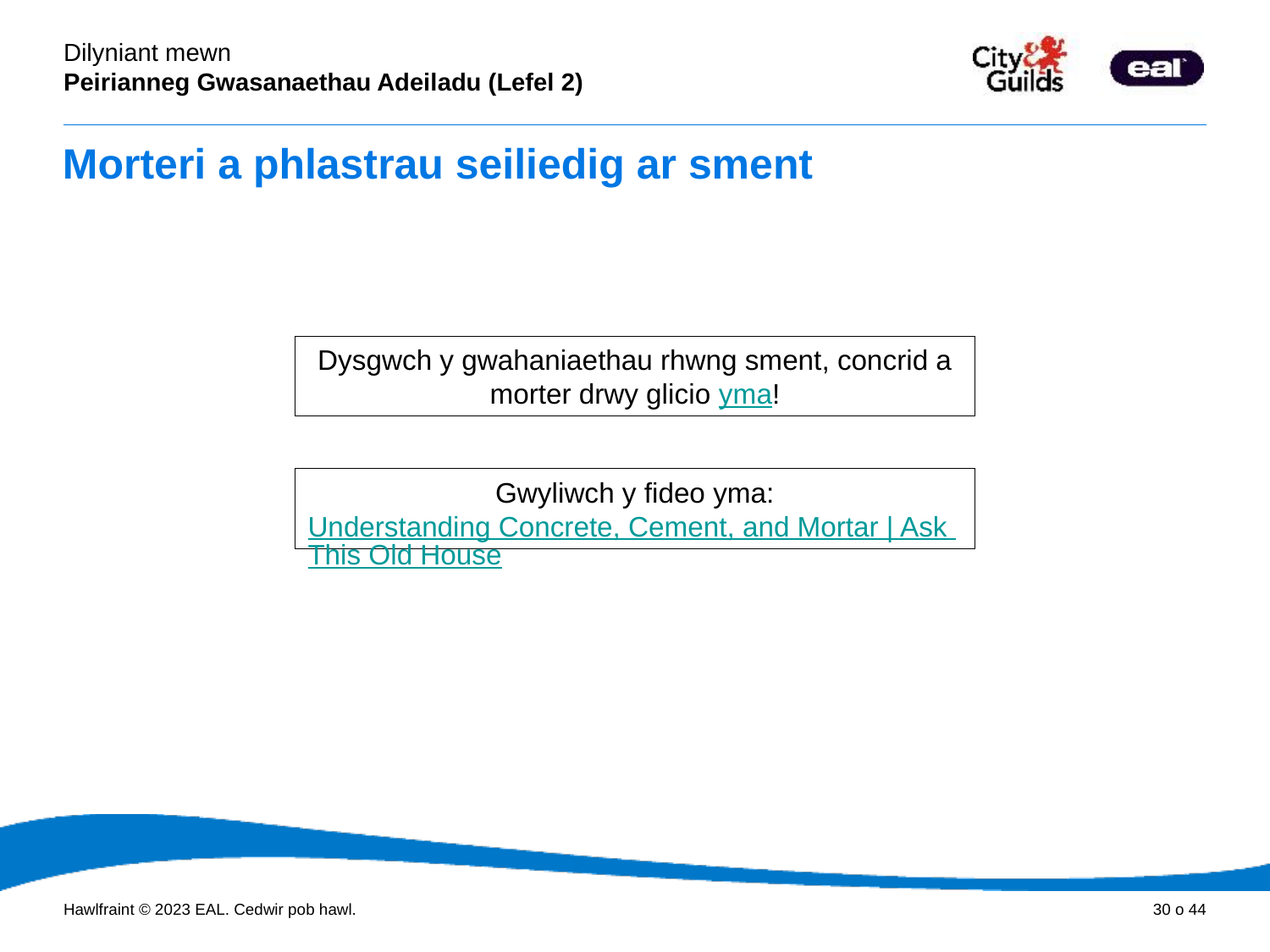

# Morteri a phlastrau seiliedig ar sment
Dysgwch y gwahaniaethau rhwng sment, concrid a morter drwy glicio yma!
Gwyliwch y fideo yma:
Understanding Concrete, Cement, and Mortar | Ask This Old House